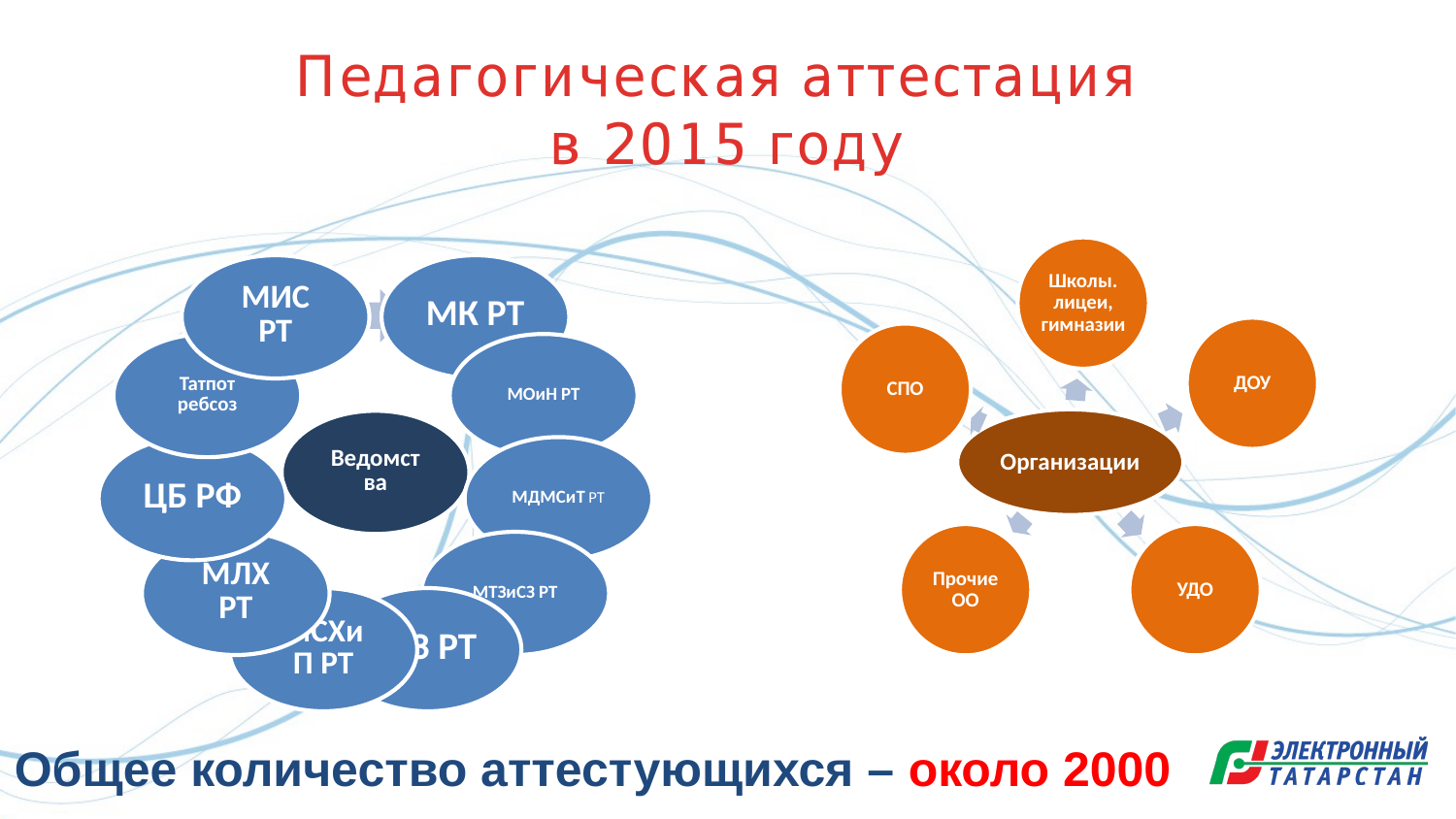

# Педагогическая аттестация в 2015 году
Ведомства
МК РТ
МОиН РТ
МДМСиТ РТ
МЗ РТ
МТЗиСЗ РТ
МИС РТ
МСХиП РТ
МЛХ РТ
ЦБ РФ
Татпот
ребсоз
Организации

Школы. лицеи, гимназии

ДОУ

УДО

Прочие ОО

СПО
Общее количество аттестующихся – около 2000